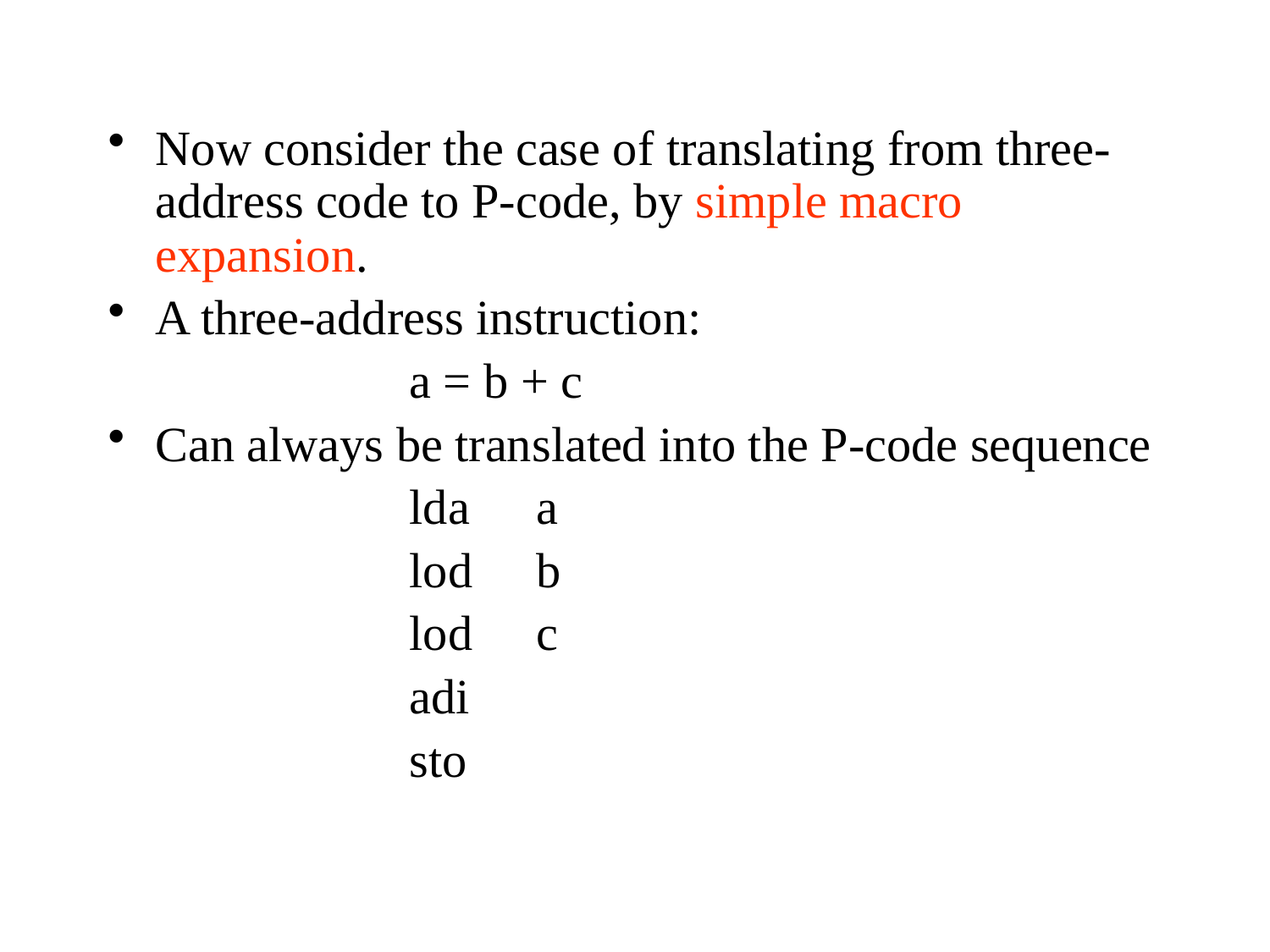

Now consider the case of translating from three-address code to P-code, by simple macro expansion.
A three-address instruction:
			a = b + c
Can always be translated into the P-code sequence
			lda 	a
			lod 	b
			lod 	c
			adi
			sto